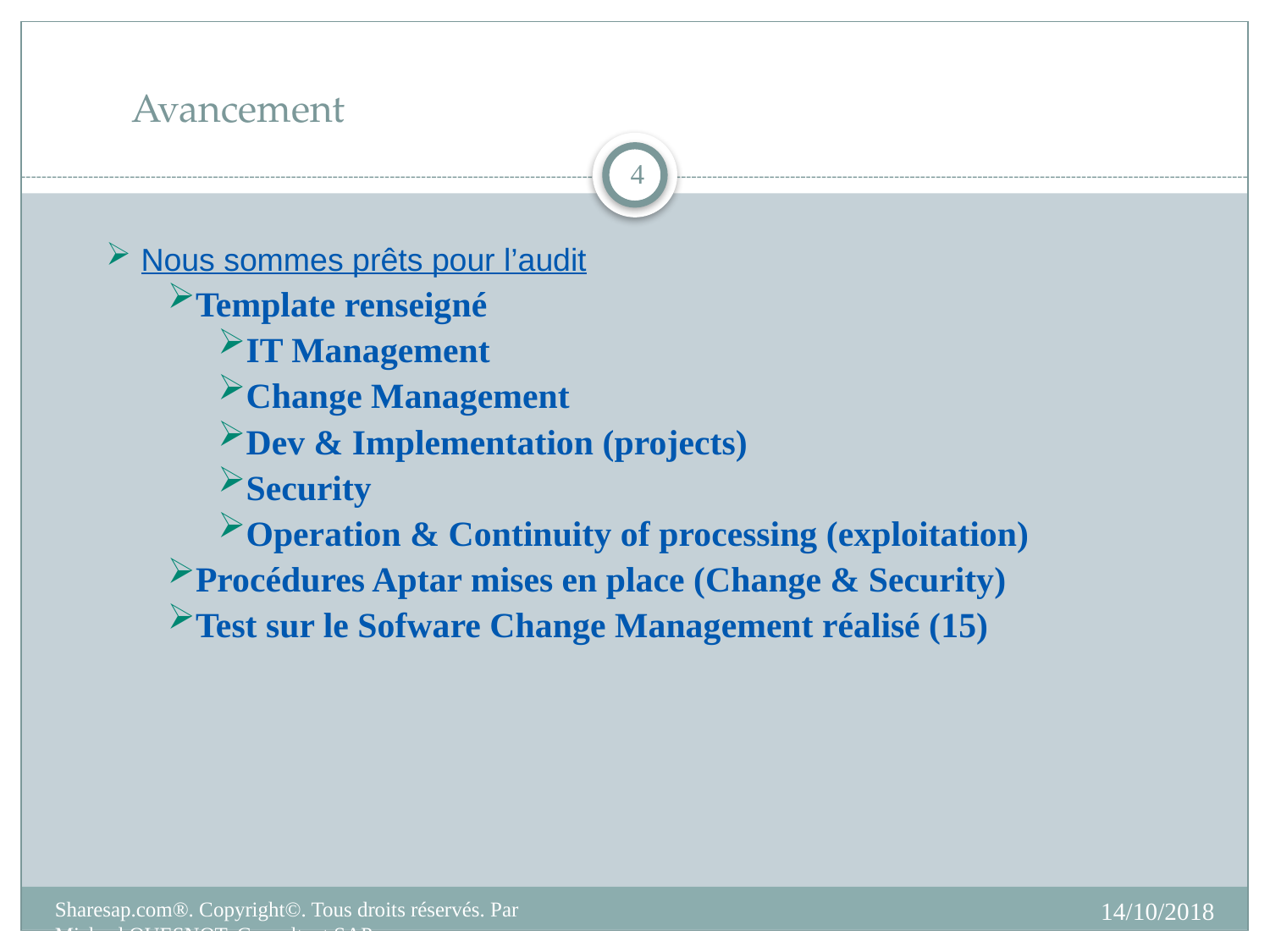

# Avancement
4

Nous sommes prêts pour l’audit
Template renseigné
IT Management
Change Management
Dev & Implementation (projects)
Security
Operation & Continuity of processing (exploitation)
Procédures Aptar mises en place (Change & Security)
Test sur le Sofware Change Management réalisé (15)

14/10/2018
Sharesap.com®. Copyright©. Tous droits réservés. Par Mickael QUESNOT, Consultant SAP